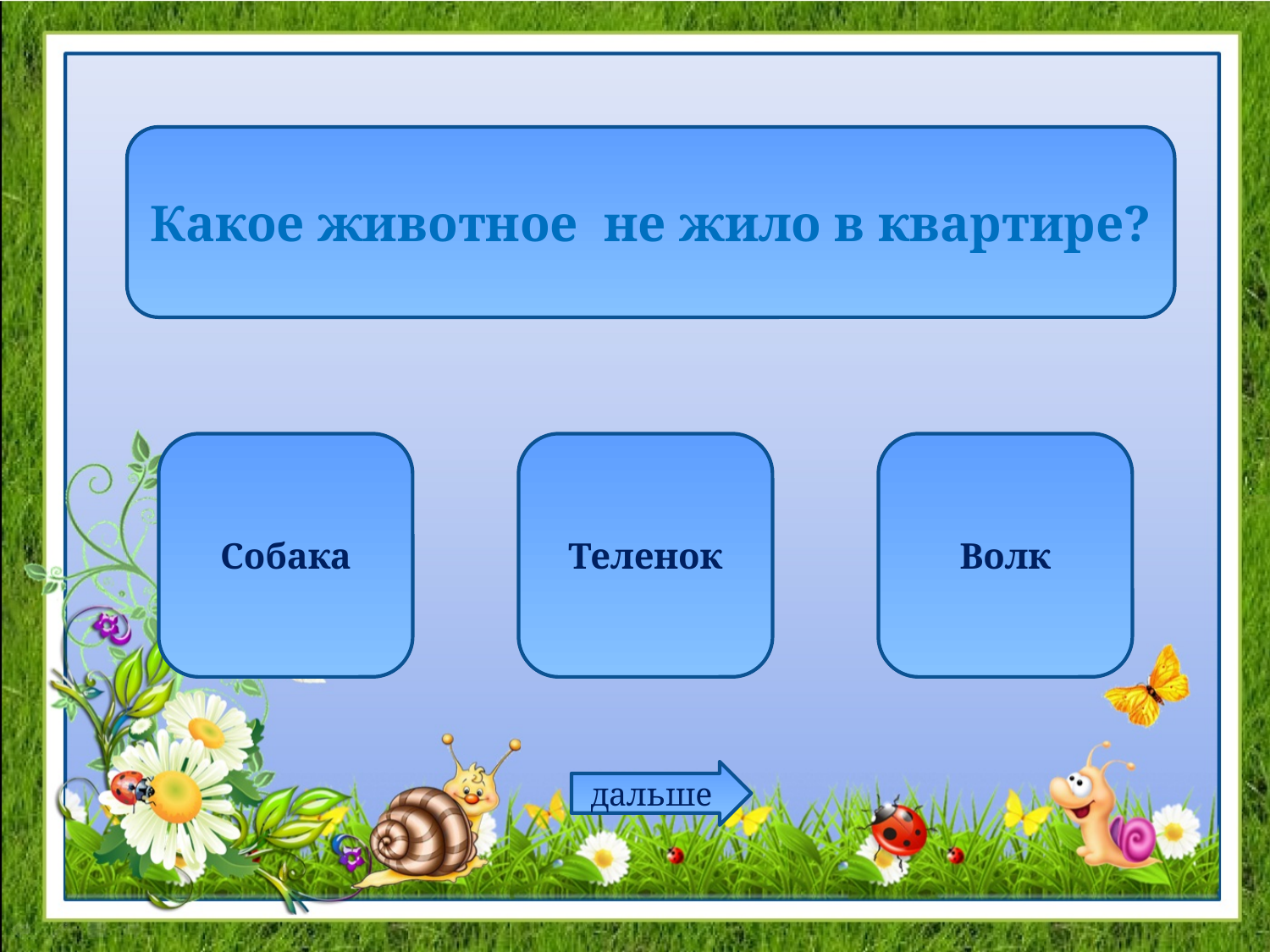

Какое животное  не жило в квартире?
Собака
Теленок
Волк
дальше